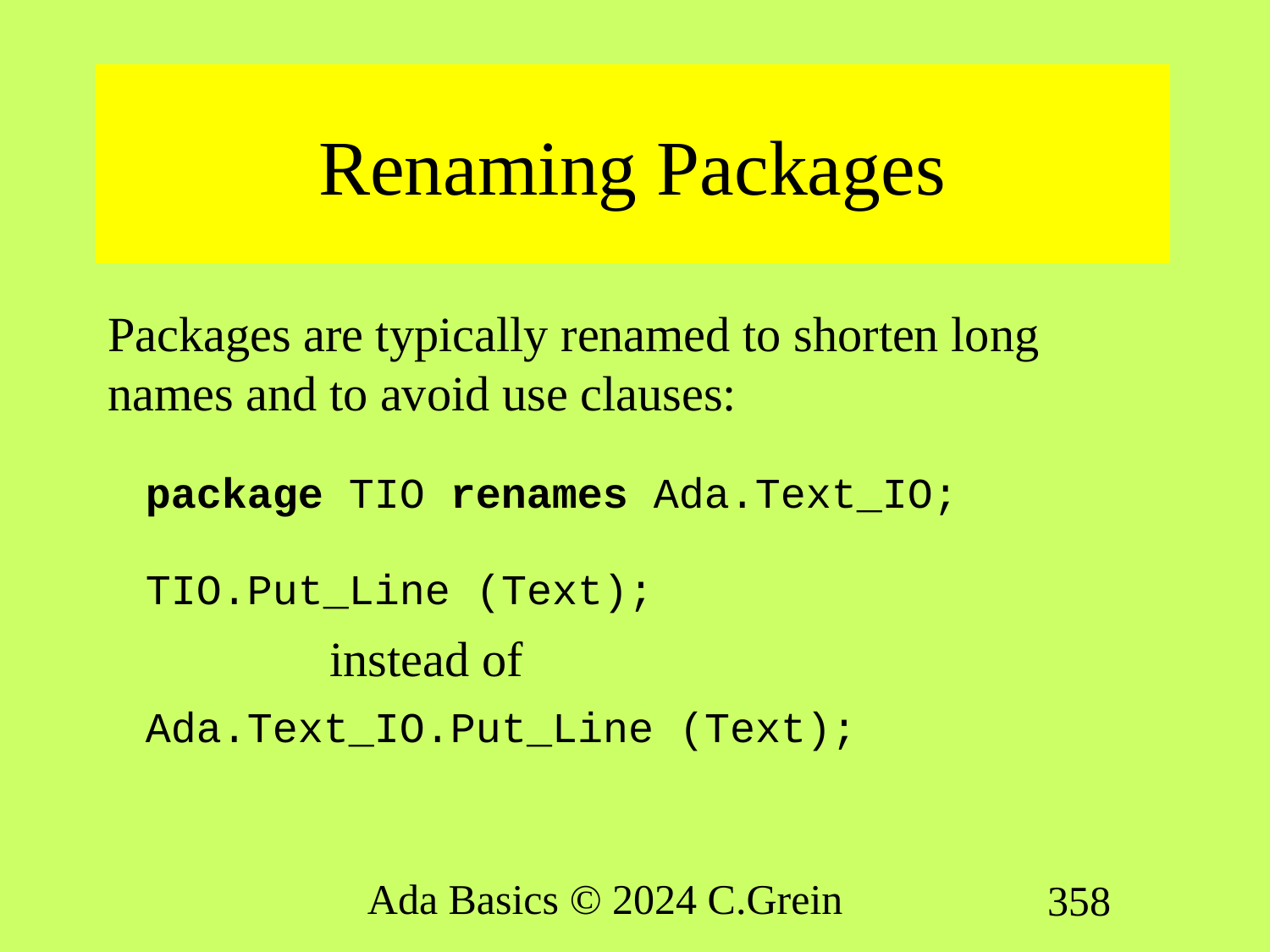

# Renaming Packages
Packages are typically renamed to shorten long names and to avoid use clauses:

package TIO renames Ada.Text_IO;

TIO.Put_Line (Text);
               instead of
Ada.Text_IO.Put_Line (Text);
Ada Basics © 2024 C.Grein
358